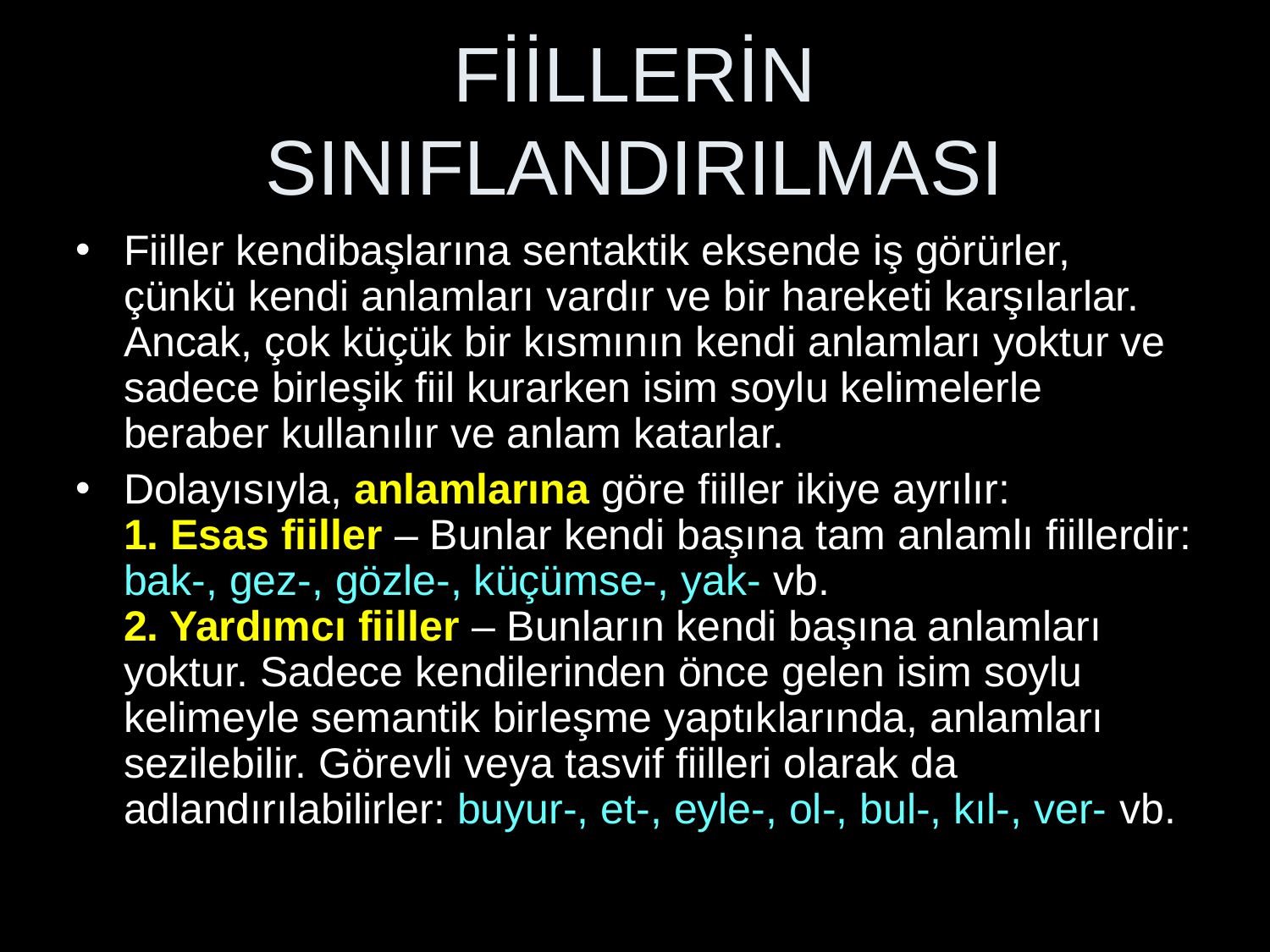

# FİİLLERİN SINIFLANDIRILMASI
Fiiller kendibaşlarına sentaktik eksende iş görürler, çünkü kendi anlamları vardır ve bir hareketi karşılarlar. Ancak, çok küçük bir kısmının kendi anlamları yoktur ve sadece birleşik fiil kurarken isim soylu kelimelerle beraber kullanılır ve anlam katarlar.
Dolayısıyla, anlamlarına göre fiiller ikiye ayrılır:
1. Esas fiiller – Bunlar kendi başına tam anlamlı fiillerdir: bak-, gez-, gözle-, küçümse-, yak- vb.
2. Yardımcı fiiller – Bunların kendi başına anlamları yoktur. Sadece kendilerinden önce gelen isim soylu kelimeyle semantik birleşme yaptıklarında, anlamları sezilebilir. Görevli veya tasvif fiilleri olarak da adlandırılabilirler: buyur-, et-, eyle-, ol-, bul-, kıl-, ver- vb.